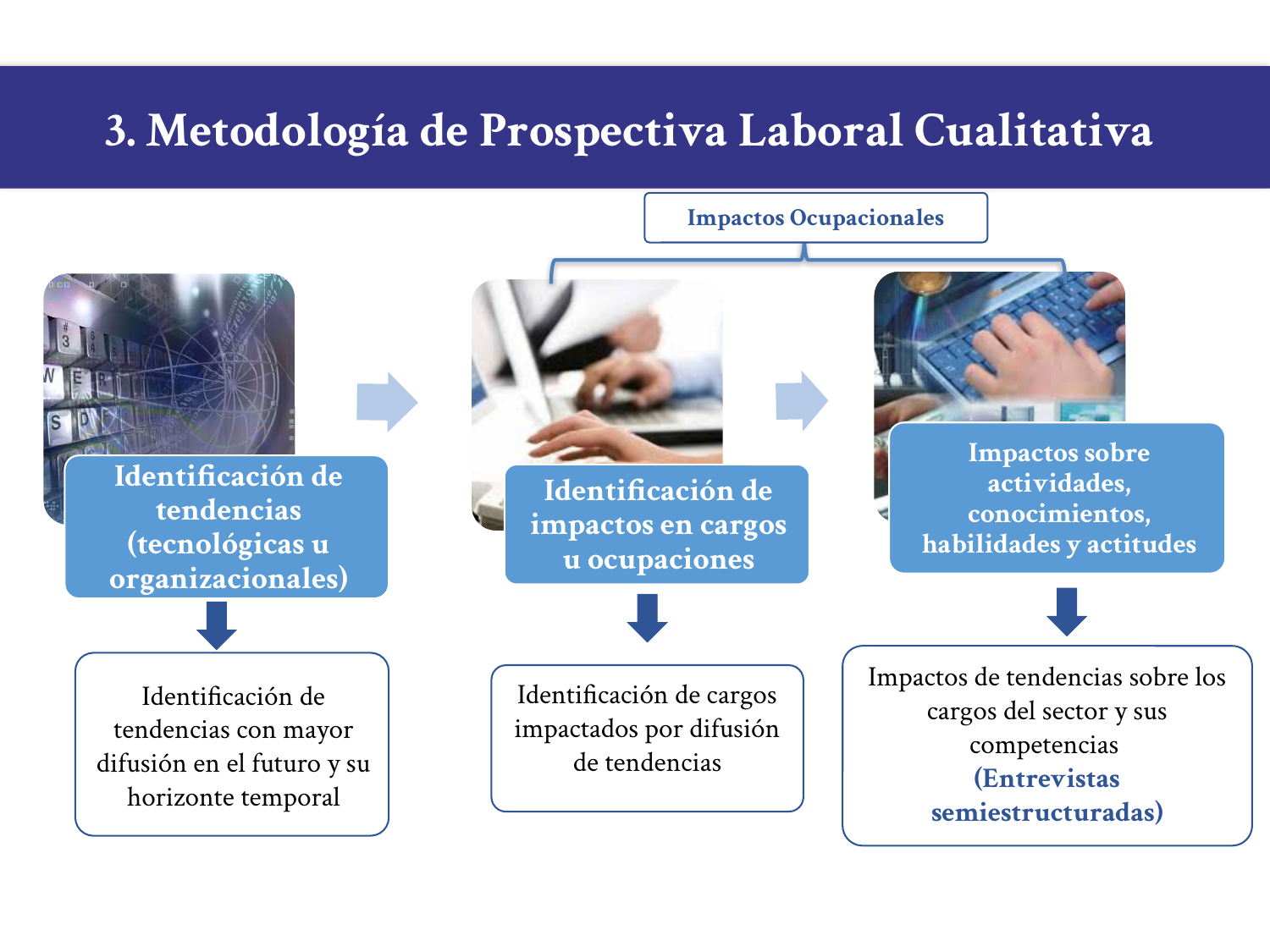

3. Metodología de Prospectiva Laboral Cualitativa
Impactos Ocupacionales

Identificación de tendencias (tecnológicas u organizacionales)

Identificación de impactos en cargos u ocupaciones

Impactos sobre actividades, conocimientos, habilidades y actitudes

Impactos de tendencias sobre los cargos del sector y sus competencias
(Entrevistas semiestructuradas)

Identificación de tendencias con mayor difusión en el futuro y su horizonte temporal

Identificación de cargos impactados por difusión de tendencias